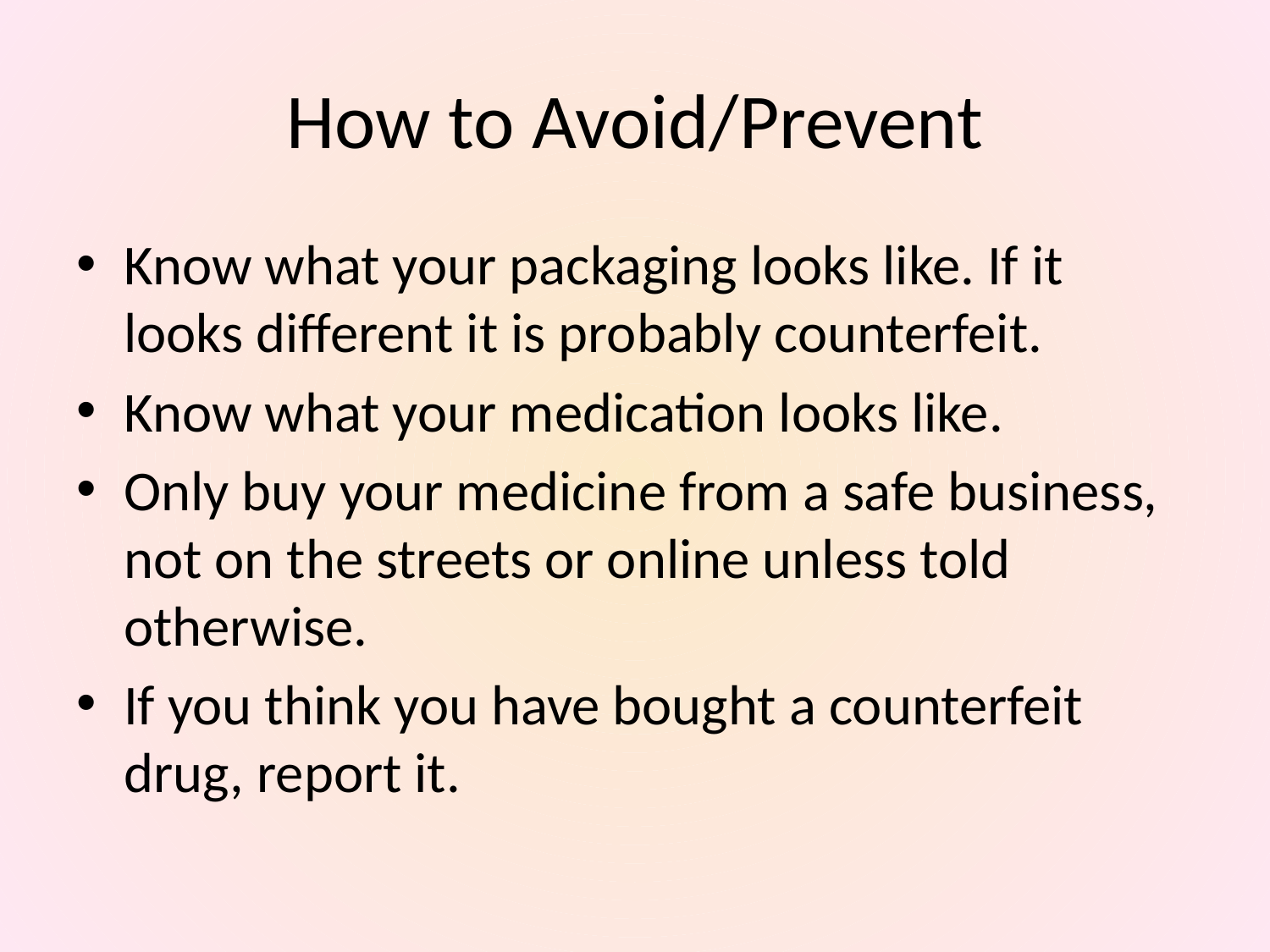

# How to Avoid/Prevent
Know what your packaging looks like. If it looks different it is probably counterfeit.
Know what your medication looks like.
Only buy your medicine from a safe business, not on the streets or online unless told otherwise.
If you think you have bought a counterfeit drug, report it.